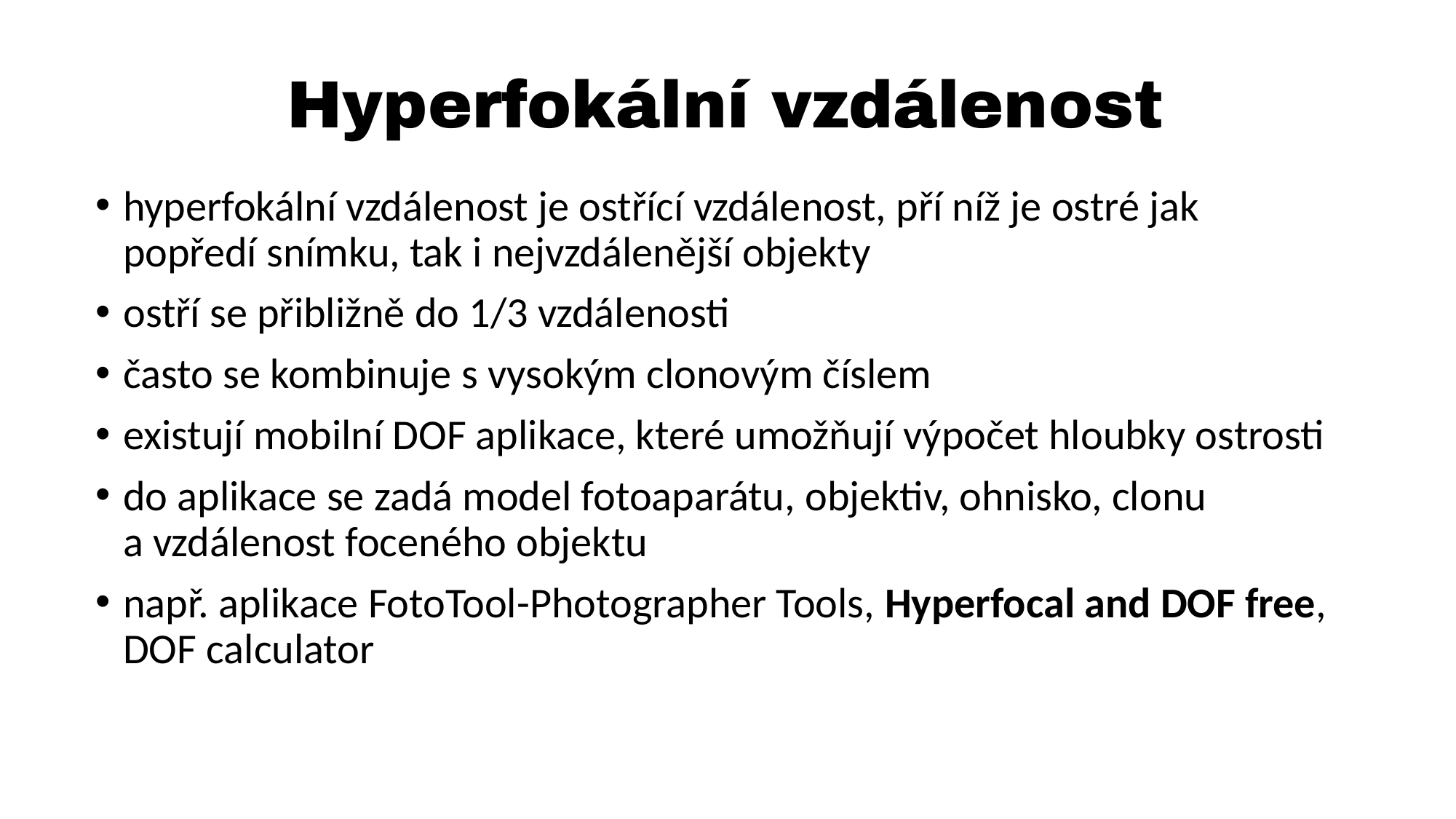

Hyperfokální vzdálenost
hyperfokální vzdálenost je ostřící vzdálenost, pří níž je ostré jak
popředí snímku, tak i nejvzdálenější objekty
ostří se přibližně do 1/3 vzdálenosti
často se kombinuje s vysokým clonovým číslem
existují mobilní DOF aplikace, které umožňují výpočet hloubky ostrosti
do aplikace se zadá model fotoaparátu, objektiv, ohnisko, clonu
a vzdálenost foceného objektu
např. aplikace FotoTool-Photographer Tools, Hyperfocal and DOF free,
DOF calculator